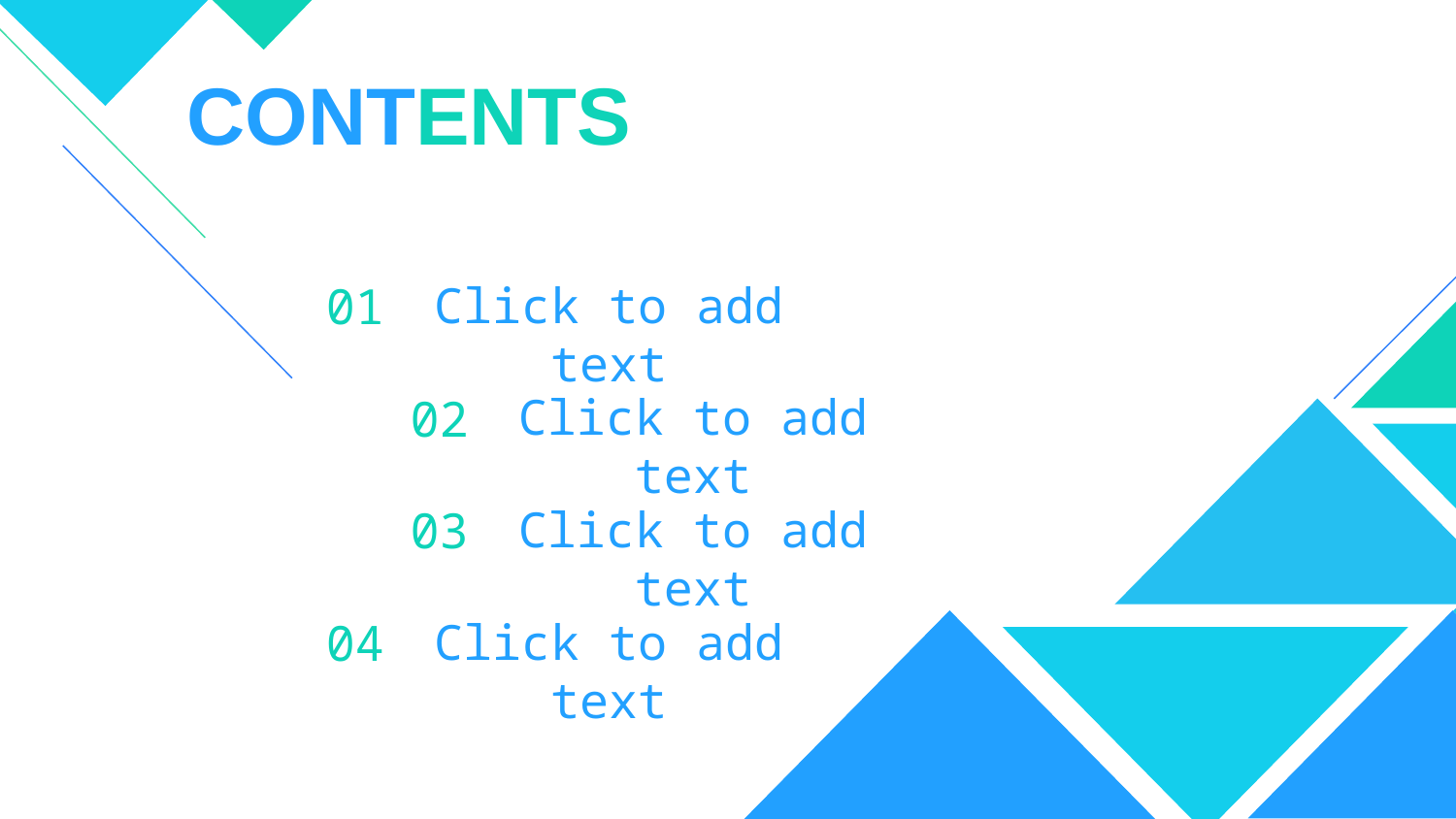

CONTENTS

Click to add text
01
Click to add text
02
Click to add text
03
Click to add text
04